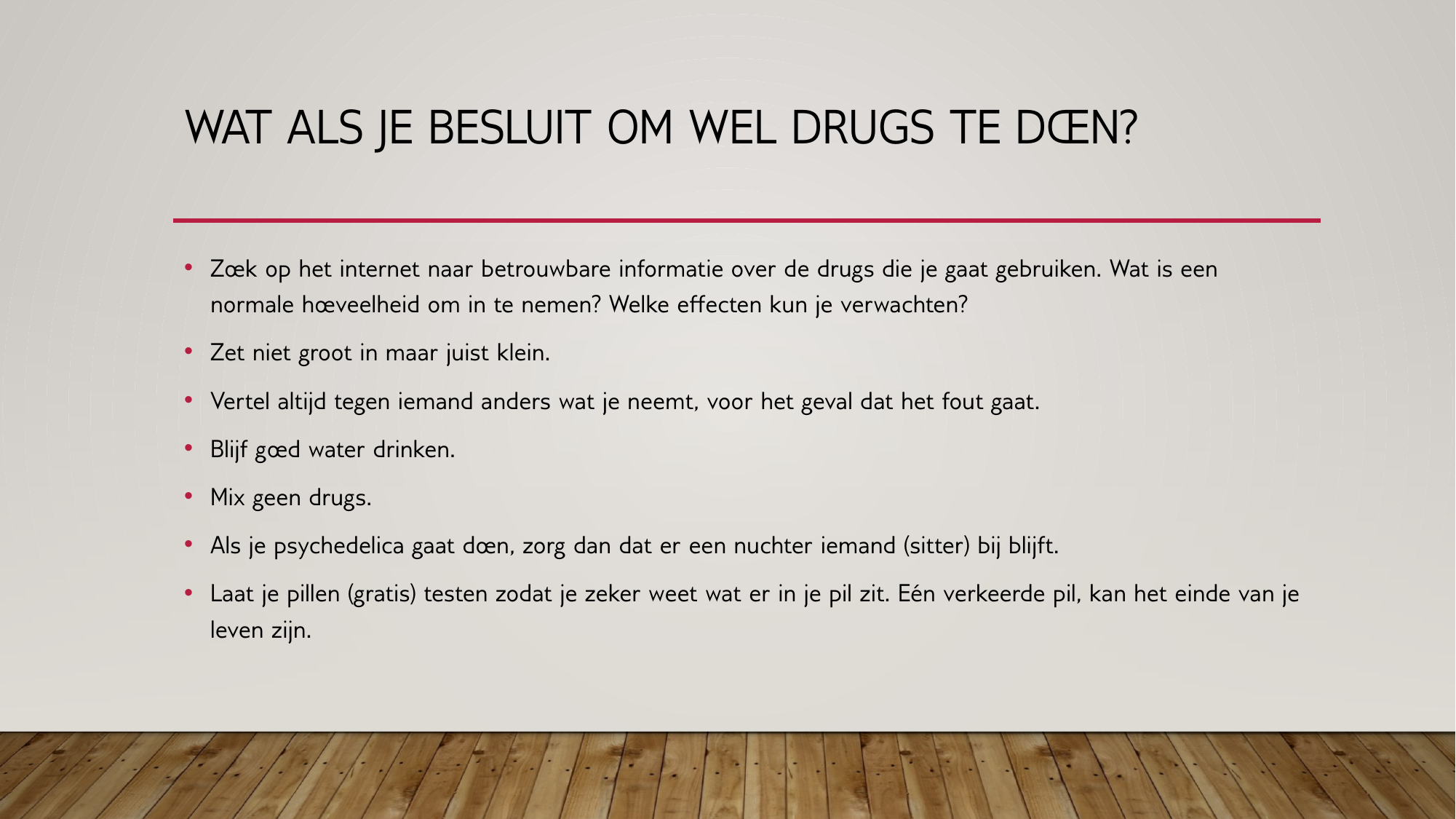

# Wat als je besluit om wel drugs te doen?
Zoek op het internet naar betrouwbare informatie over de drugs die je gaat gebruiken. Wat is een normale hoeveelheid om in te nemen? Welke effecten kun je verwachten?
Zet niet groot in maar juist klein.
Vertel altijd tegen iemand anders wat je neemt, voor het geval dat het fout gaat.
Blijf goed water drinken.
Mix geen drugs.
Als je psychedelica gaat doen, zorg dan dat er een nuchter iemand (sitter) bij blijft.
Laat je pillen (gratis) testen zodat je zeker weet wat er in je pil zit. Eén verkeerde pil, kan het einde van je leven zijn.